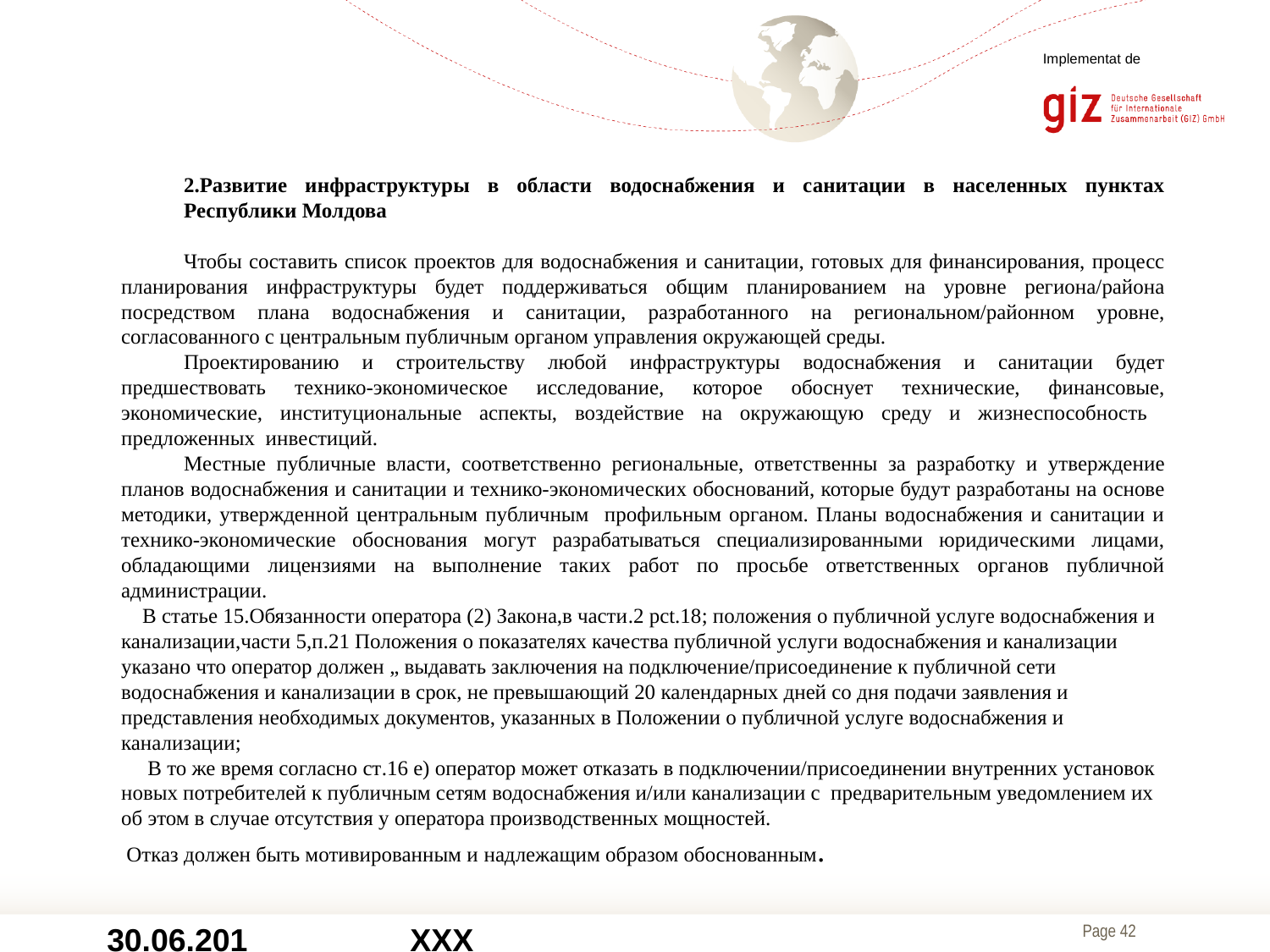

Implementat de

2.Развитие инфраструктуры в области водоснабжения и санитации в населенных пунктах Республики Молдова

Чтобы составить список проектов для водоснабжения и санитации, готовых для финансирования, процесс планирования инфраструктуры будет поддерживаться общим планированием на уровне региона/района посредством плана водоснабжения и санитации, разработанного на региональном/районном уровне, согласованного с центральным публичным органом управления окружающей среды.
Проектированию и строительству любой инфраструктуры водоснабжения и санитации будет предшествовать технико-экономическое исследование, которое обоснует технические, финансовые, экономические, институциональные аспекты, воздействие на окружающую среду и жизнеспособность  предложенных  инвестиций.
Местные публичные власти, соответственно региональные, ответственны за разработку и утверждение планов водоснабжения и санитации и технико-экономических обоснований, которые будут разработаны на основе методики, утвержденной центральным публичным  профильным органом. Планы водоснабжения и санитации и технико-экономические обоснования могут разрабатываться специализированными юридическими лицами, обладающими лицензиями на выполнение таких работ по просьбе ответственных органов публичной администрации.
    В статье 15.Обязанности оператора (2) Закона,в части.2 pct.18; положения о публичной услуге водоснабжения и канализации,части 5,п.21 Положения о показателях качества публичной услуги водоснабжения и канализации  указано что оператор должен „ выдавать заключения на подключение/присоединение к публичной сети водоснабжения и канализации в срок, не превышающий 20 календарных дней со дня подачи заявления и представления необходимых документов, указанных в Положении о публичной услуге водоснабжения и канализации;
     В то же время согласно ст.16 e) оператор может отказать в подключении/присоединении внутренних установок новых потребителей к публичным сетям водоснабжения и/или канализации с  предварительным уведомлением их об этом в случае отсутствия у оператора производственных мощностей.
 Отказ должен быть мотивированным и надлежащим образом обоснованным.
30.06.2017
XXX